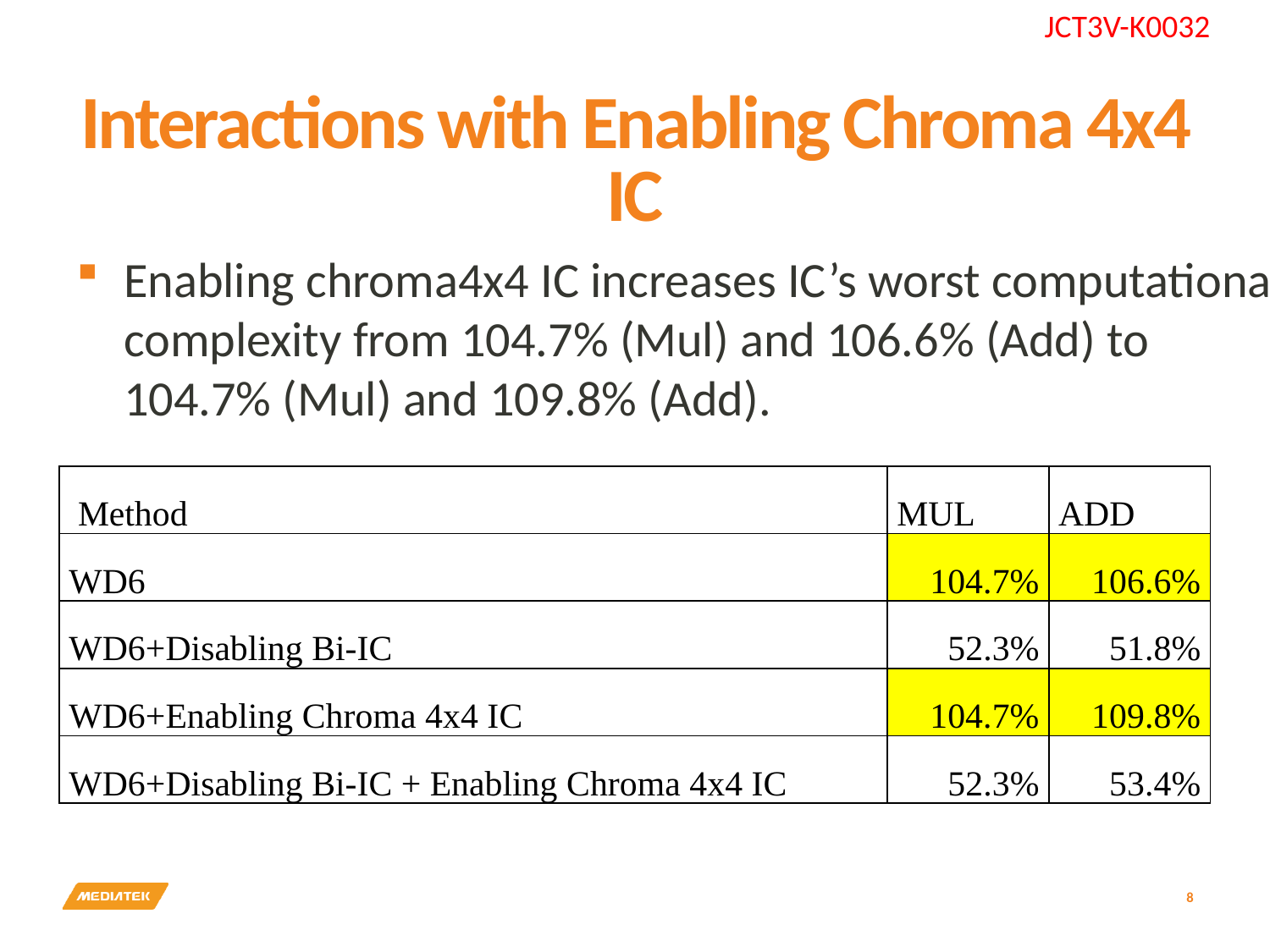

# Interactions with Enabling Chroma 4x4 IC
Enabling chroma4x4 IC increases IC’s worst computational complexity from 104.7% (Mul) and 106.6% (Add) to 104.7% (Mul) and 109.8% (Add).
| Method | MUL | ADD |
| --- | --- | --- |
| WD6 | 104.7% | 106.6% |
| WD6+Disabling Bi-IC | 52.3% | 51.8% |
| WD6+Enabling Chroma 4x4 IC | 104.7% | 109.8% |
| WD6+Disabling Bi-IC + Enabling Chroma 4x4 IC | 52.3% | 53.4% |
8